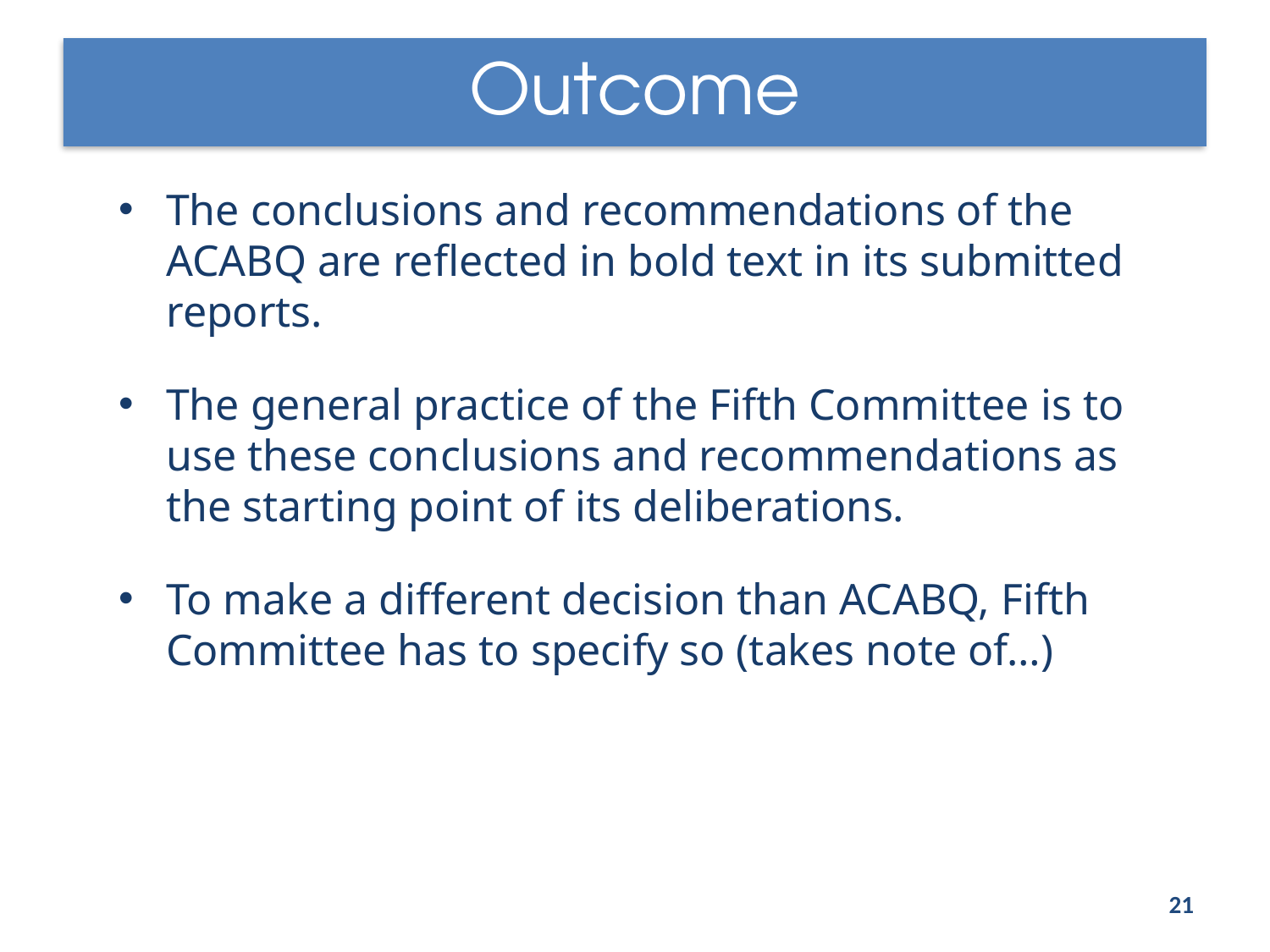

Outcome
The conclusions and recommendations of the ACABQ are reflected in bold text in its submitted reports.
The general practice of the Fifth Committee is to use these conclusions and recommendations as the starting point of its deliberations.
To make a different decision than ACABQ, Fifth Committee has to specify so (takes note of…)
21